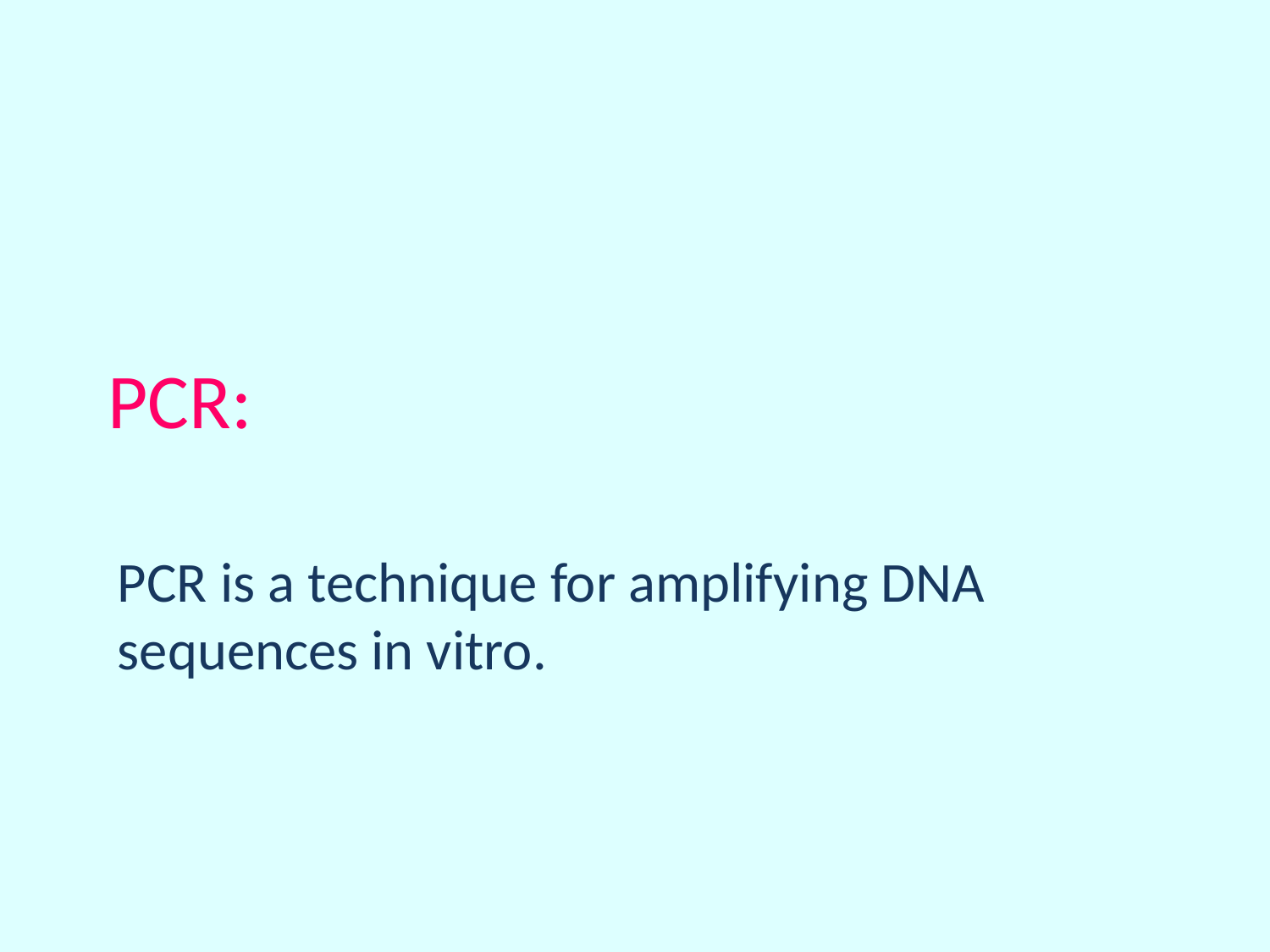

# PCR:
PCR is a technique for amplifying DNA sequences in vitro.